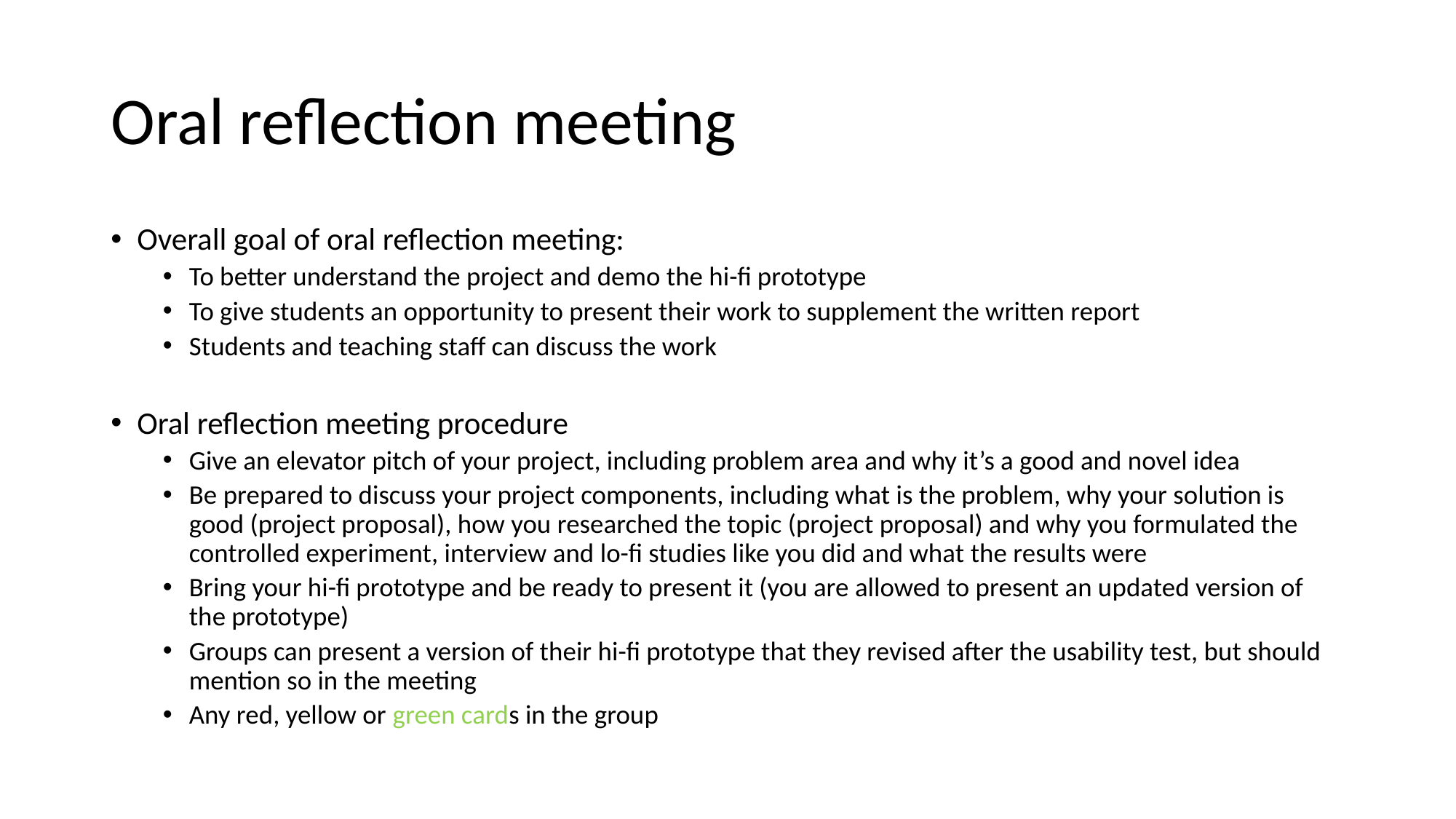

# Oral reflection meeting
Overall goal of oral reflection meeting:
To better understand the project and demo the hi-fi prototype
To give students an opportunity to present their work to supplement the written report
Students and teaching staff can discuss the work

Oral reflection meeting procedure
Give an elevator pitch of your project, including problem area and why it’s a good and novel idea
Be prepared to discuss your project components, including what is the problem, why your solution is good (project proposal), how you researched the topic (project proposal) and why you formulated the controlled experiment, interview and lo-fi studies like you did and what the results were
Bring your hi-fi prototype and be ready to present it (you are allowed to present an updated version of the prototype)
Groups can present a version of their hi-fi prototype that they revised after the usability test, but should mention so in the meeting
Any red, yellow or green cards in the group